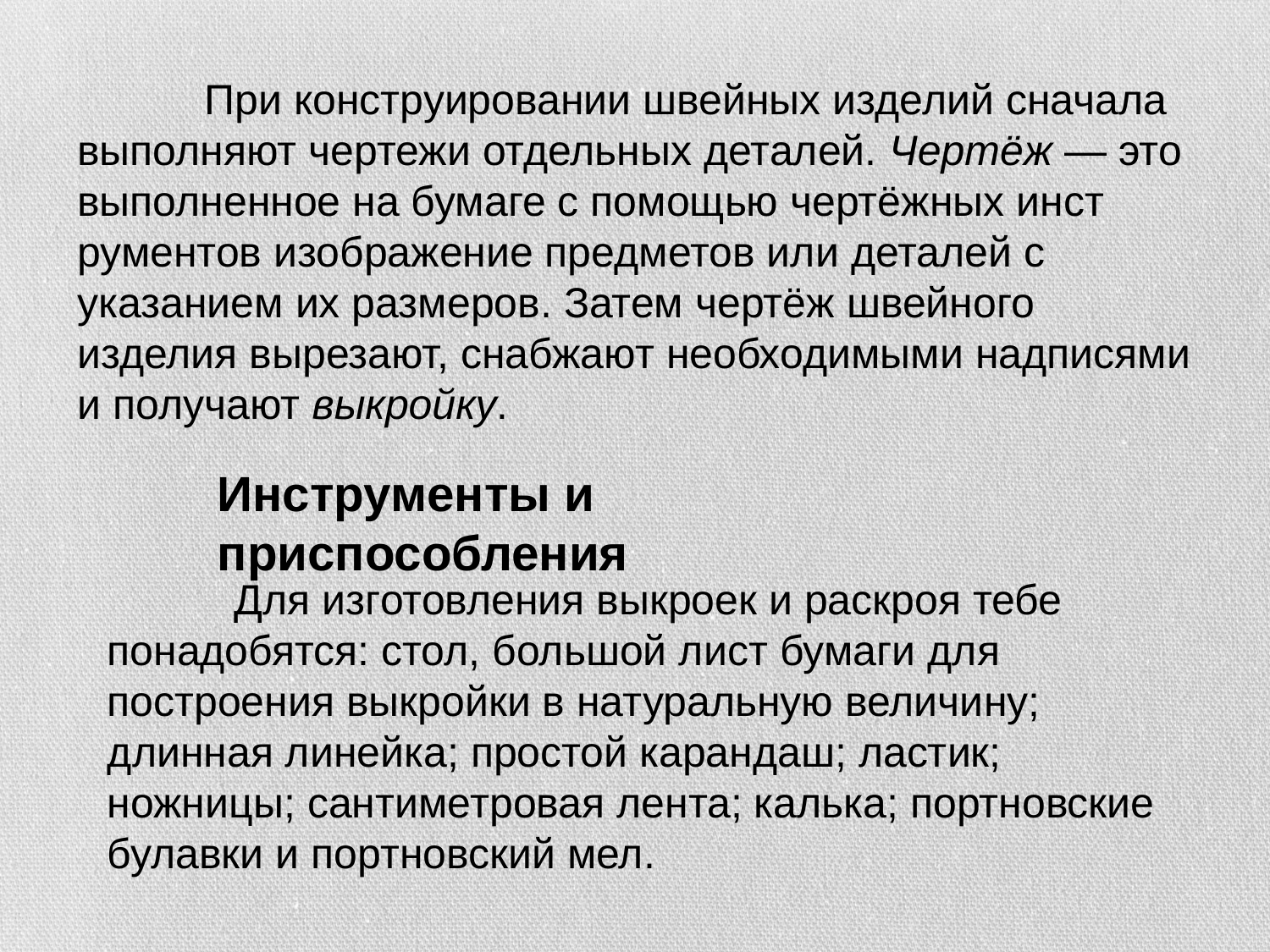

При конструировании швейных изделий сначала выполняют чертежи отдельных деталей. Чер­тёж — это выполненное на бумаге с помощью чертёжных инст­рументов изображение предметов или деталей с указанием их размеров. Затем чертёж швейного изделия вырезают, снабжают необходимыми надписями и получают выкройку.
Инструменты и приспособления
	Для изготовления выкроек и раскроя тебе понадобятся: стол, большой лист бумаги для построения выкройки в натуральную величи­ну; длинная линейка; простой карандаш; ластик; ножницы; сан­тиметровая лента; калька; портновские булавки и портновский мел.